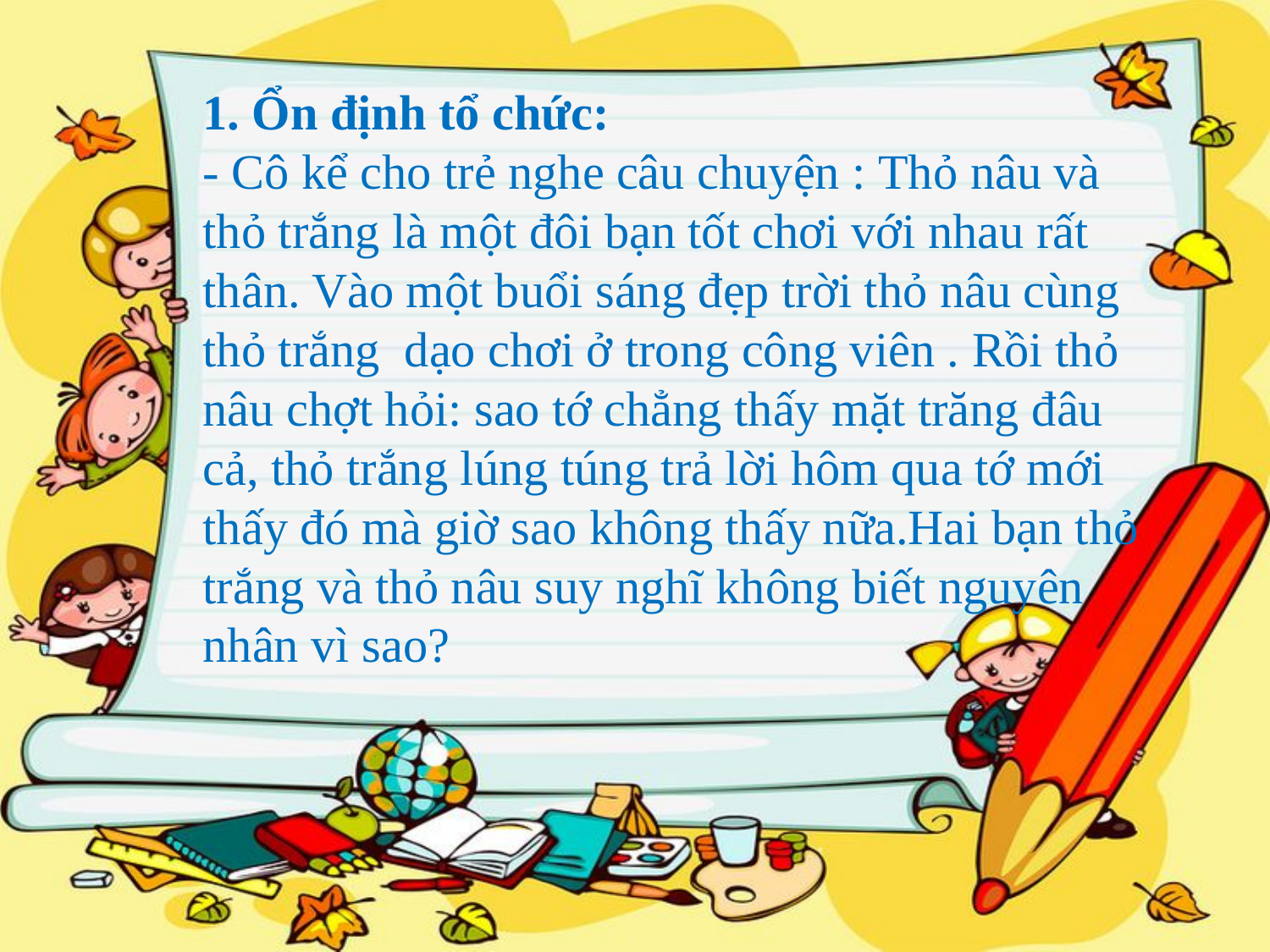

1. Ổn định tổ chức:
- Cô kể cho trẻ nghe câu chuyện : Thỏ nâu và thỏ trắng là một đôi bạn tốt chơi với nhau rất thân. Vào một buổi sáng đẹp trời thỏ nâu cùng thỏ trắng  dạo chơi ở trong công viên . Rồi thỏ nâu chợt hỏi: sao tớ chẳng thấy mặt trăng đâu cả, thỏ trắng lúng túng trả lời hôm qua tớ mới thấy đó mà giờ sao không thấy nữa.Hai bạn thỏ trắng và thỏ nâu suy nghĩ không biết nguyên nhân vì sao?